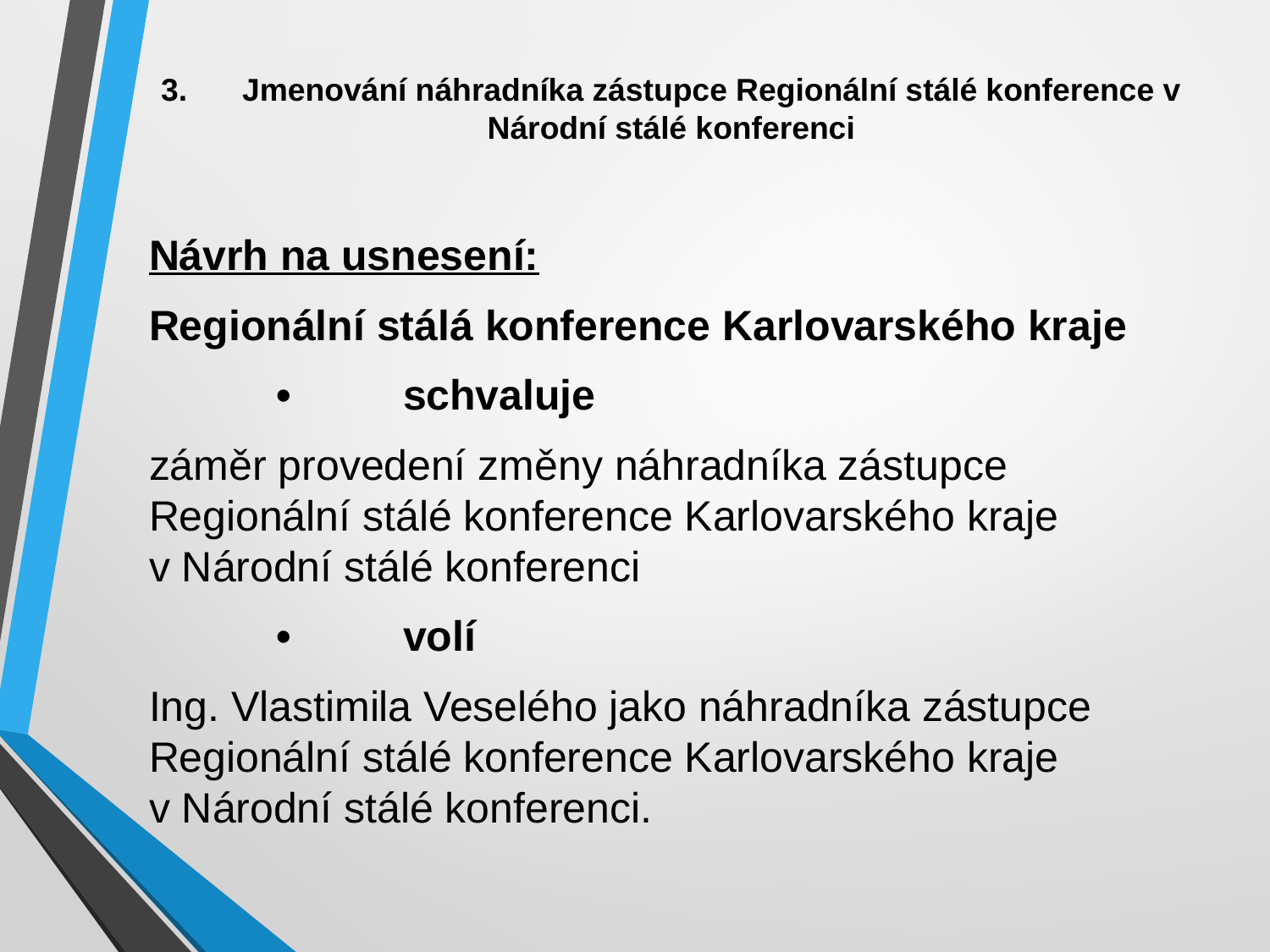

# 3. 	Jmenování náhradníka zástupce Regionální stálé konference v Národní stálé konferenci

Návrh na usnesení:
Regionální stálá konference Karlovarského kraje
	•	schvaluje
záměr provedení změny náhradníka zástupce Regionální stálé konference Karlovarského kraje v Národní stálé konferenci
 	•	volí
Ing. Vlastimila Veselého jako náhradníka zástupce Regionální stálé konference Karlovarského kraje v Národní stálé konferenci.